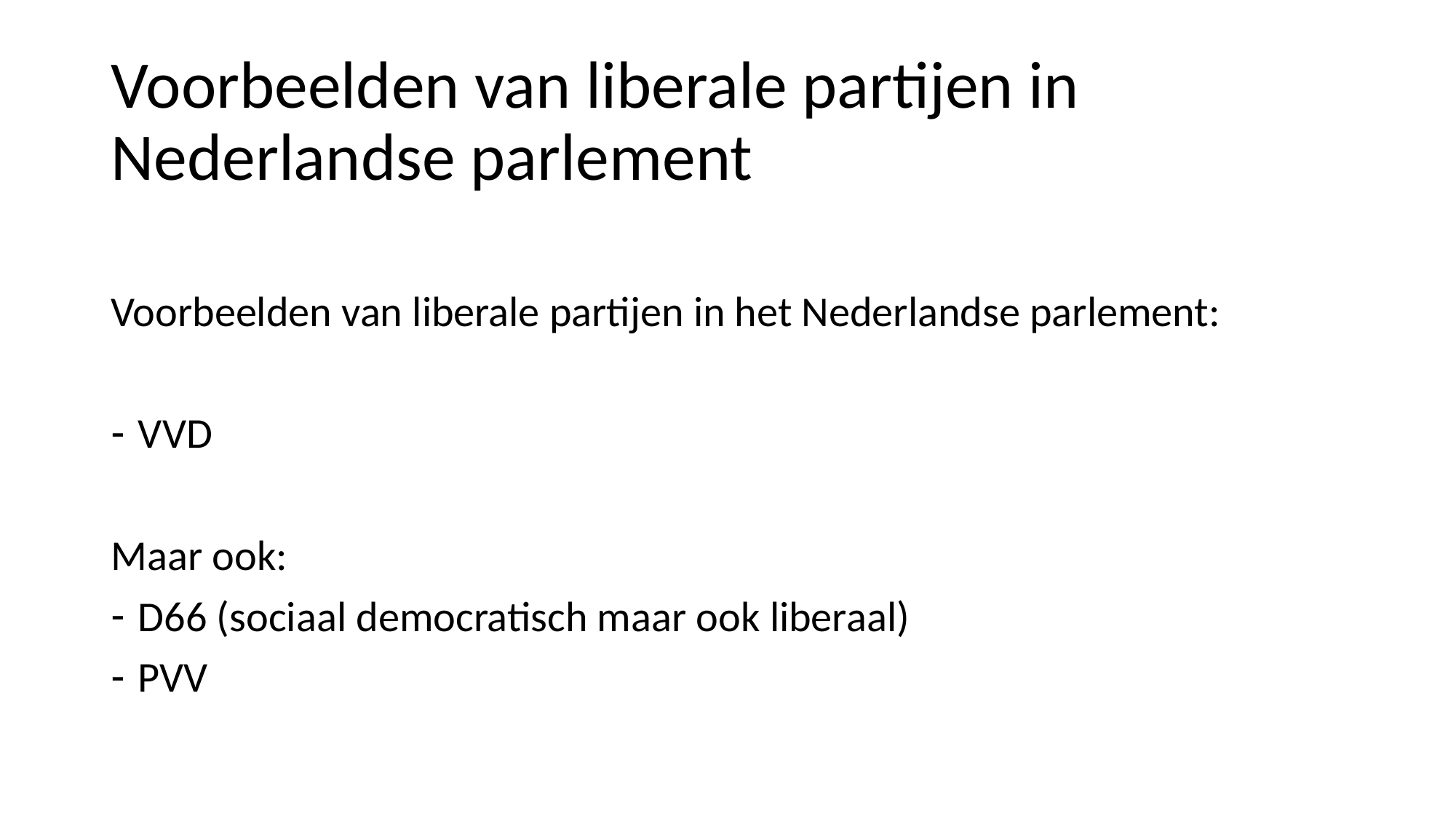

# Voorbeelden van liberale partijen in Nederlandse parlement

Voorbeelden van liberale partijen in het Nederlandse parlement:

VVD

Maar ook:
D66 (sociaal democratisch maar ook liberaal)
PVV